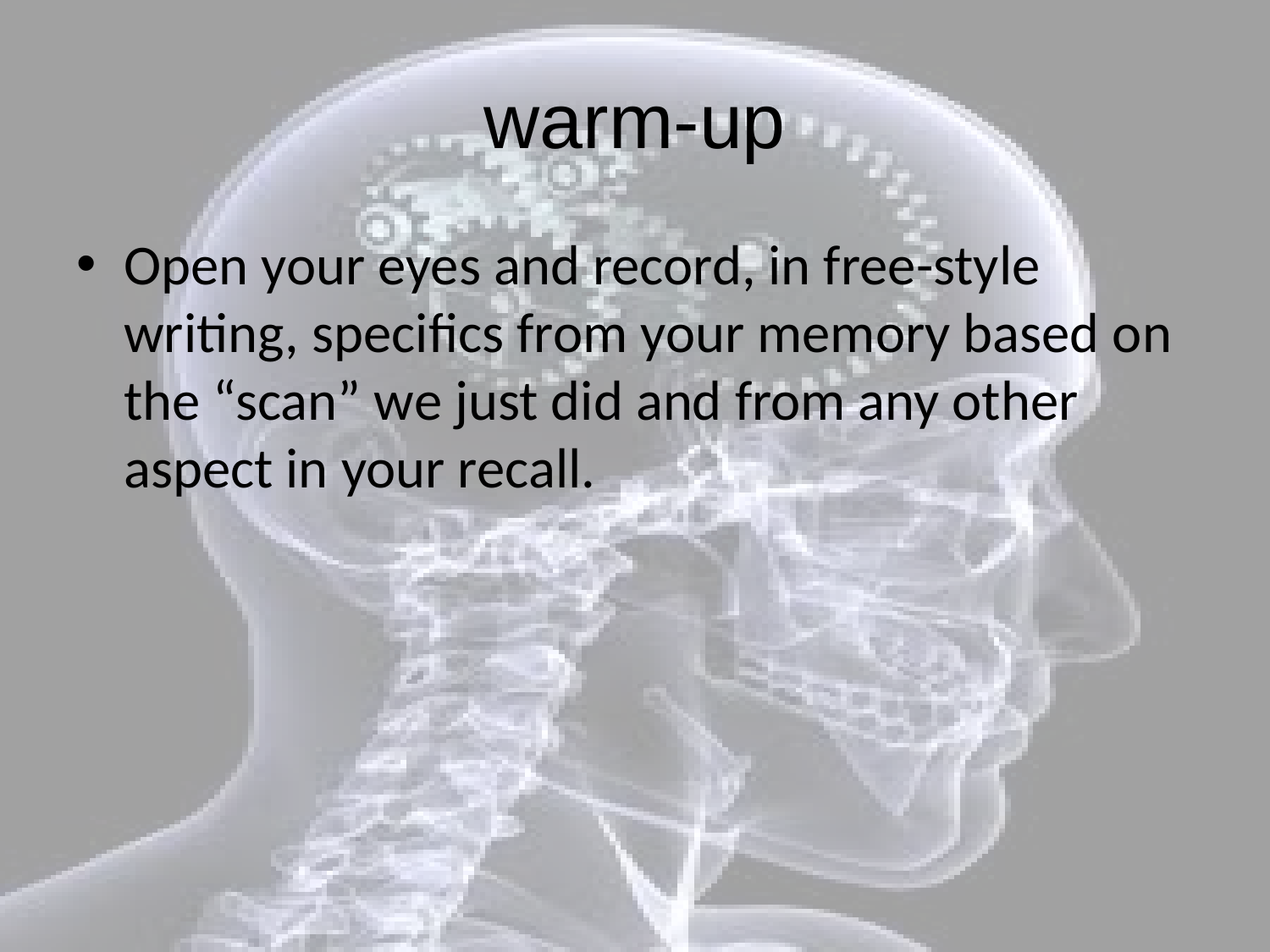

# warm-up
Open your eyes and record, in free-style writing, specifics from your memory based on the “scan” we just did and from any other aspect in your recall.